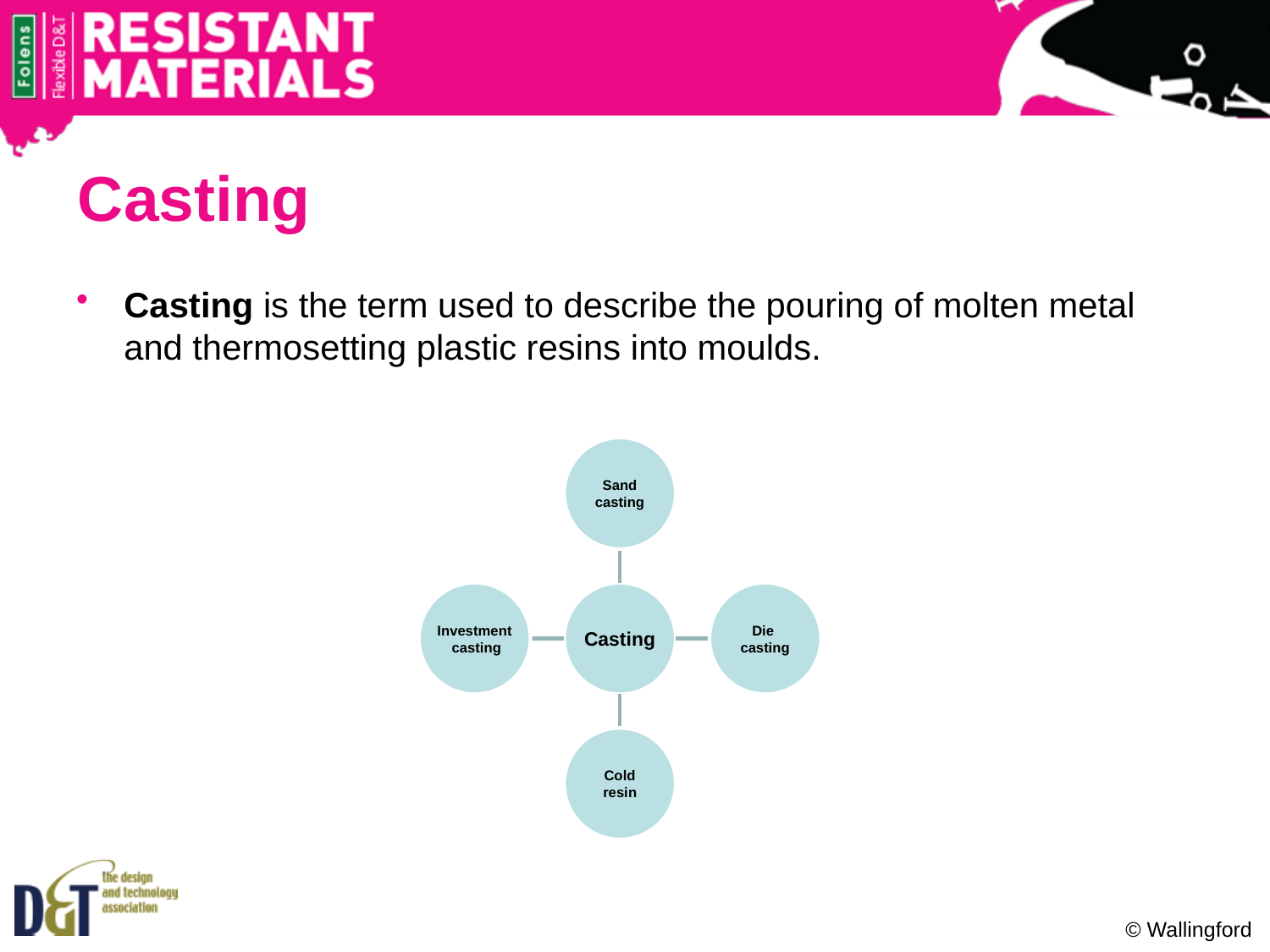

# Casting
Casting is the term used to describe the pouring of molten metal and thermosetting plastic resins into moulds.
Casting

Sand
casting

Die
casting

Cold
resin

Investment
 casting
© Wallingford